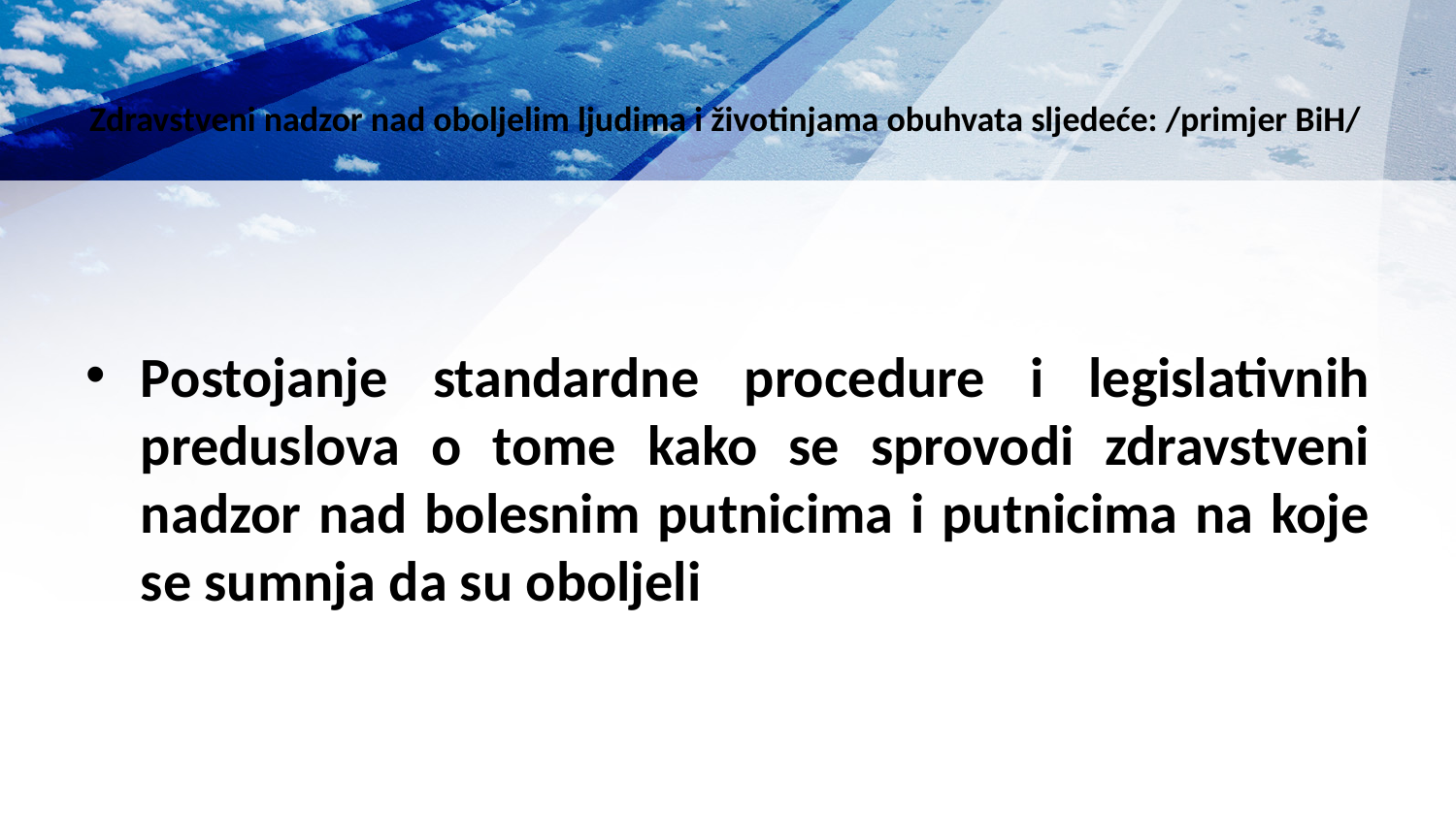

# Zdravstveni nadzor nad oboljelim ljudima i životinjama obuhvata sljedeće: /primjer BiH/

Postojanje standardne procedure i legislativnih preduslova o tome kako se sprovodi zdravstveni nadzor nad bolesnim putnicima i putnicima na koje se sumnja da su oboljeli